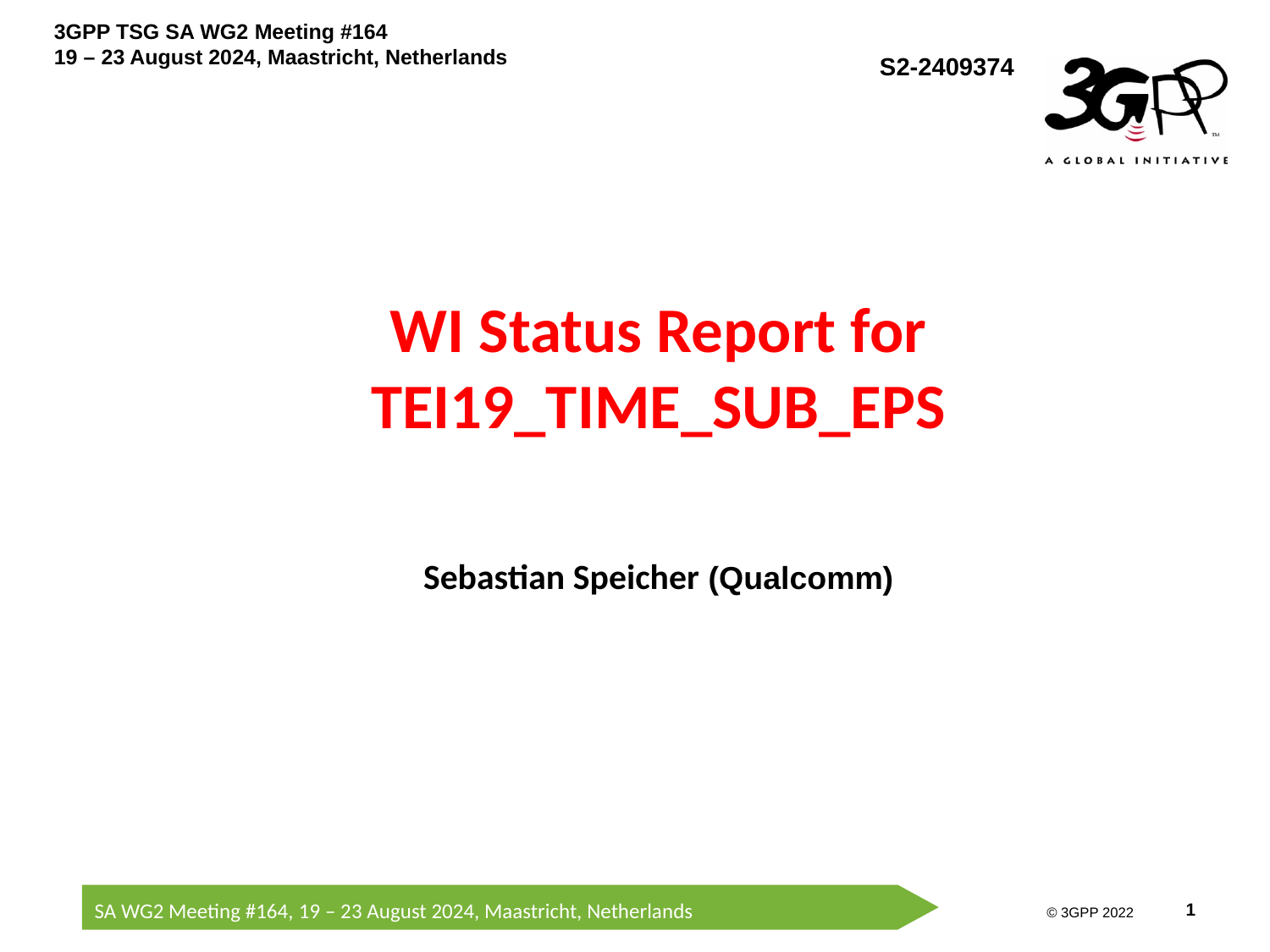

# WI Status Report for TEI19_TIME_SUB_EPS
Sebastian Speicher (Qualcomm)